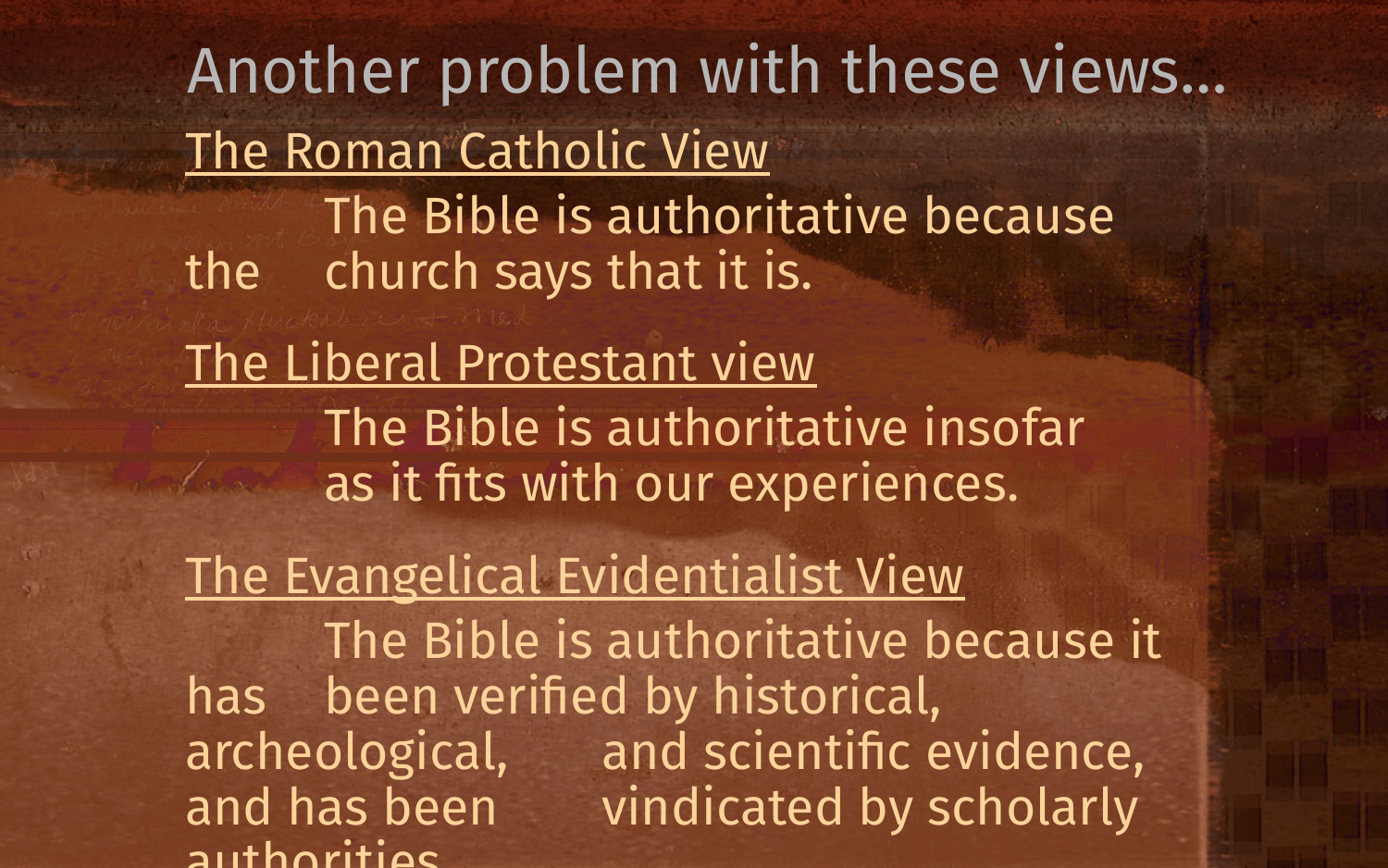

Another problem with these views…
The Roman Catholic View
	The Bible is authoritative because the 	church says that it is.
The Liberal Protestant view
	The Bible is authoritative insofar
	as it fits with our experiences.
The Evangelical Evidentialist View
	The Bible is authoritative because it has 	been verified by historical, archeological, 	and scientific evidence, and has been 	vindicated by scholarly authorities.